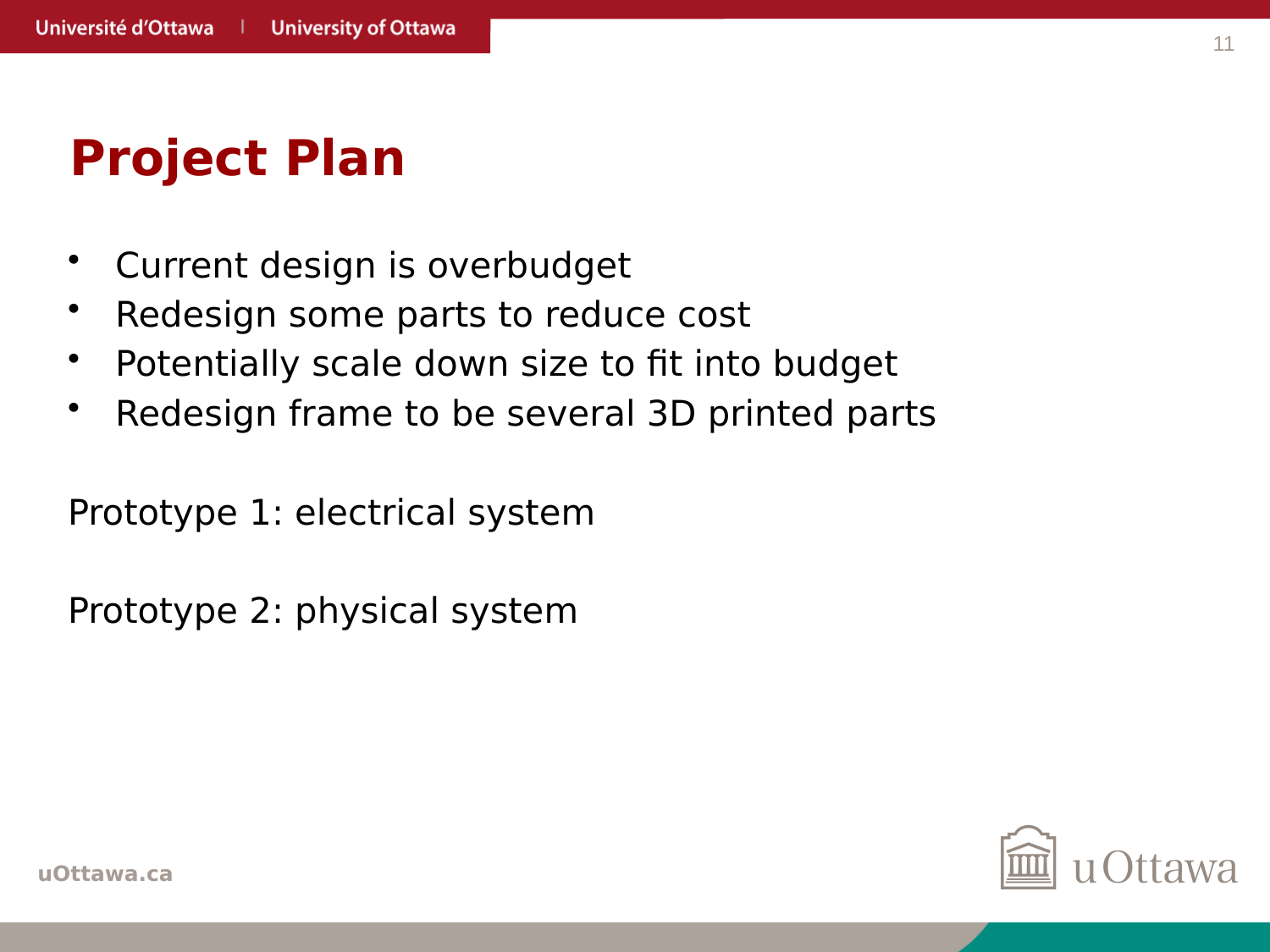

11
# Project Plan
Current design is overbudget
Redesign some parts to reduce cost
Potentially scale down size to fit into budget
Redesign frame to be several 3D printed parts

Prototype 1: electrical system

Prototype 2: physical system